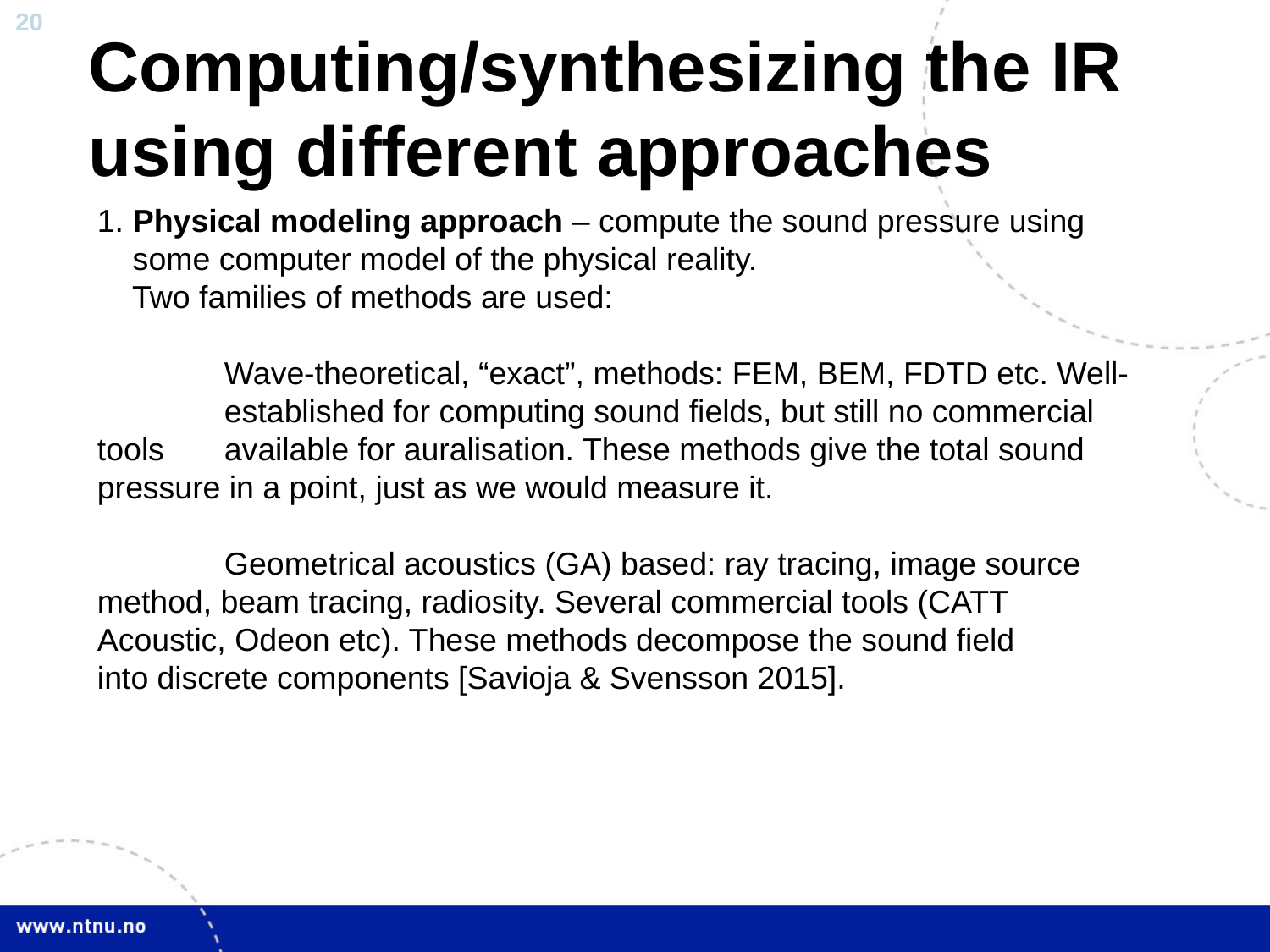

# Computing/synthesizing the IR using different approaches

1. Physical modeling approach – compute the sound pressure using
    some computer model of the physical reality.
    Two families of methods are used:

	Wave-theoretical, “exact”, methods: FEM, BEM, FDTD etc. Well-	established for computing sound fields, but still no commercial tools	available for auralisation. These methods give the total sound 	pressure in a point, just as we would measure it.

	Geometrical acoustics (GA) based: ray tracing, image source 	method, beam tracing, radiosity. Several commercial tools (CATT 	Acoustic, Odeon etc). These methods decompose the sound field 	into discrete components [Savioja & Svensson 2015].